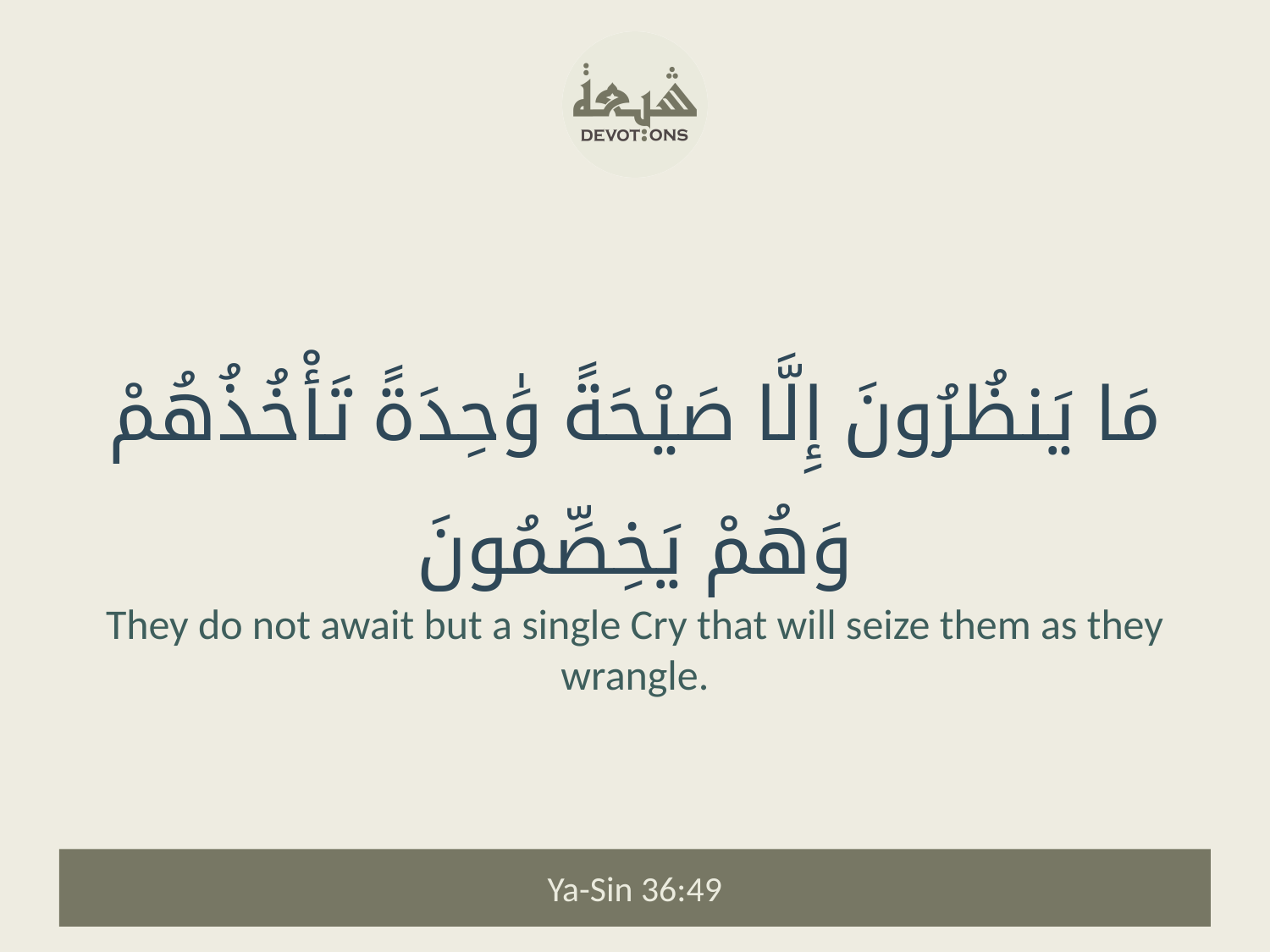

مَا يَنظُرُونَ إِلَّا صَيْحَةً وَٰحِدَةً تَأْخُذُهُمْ وَهُمْ يَخِصِّمُونَ
They do not await but a single Cry that will seize them as they wrangle.
Ya-Sin 36:49